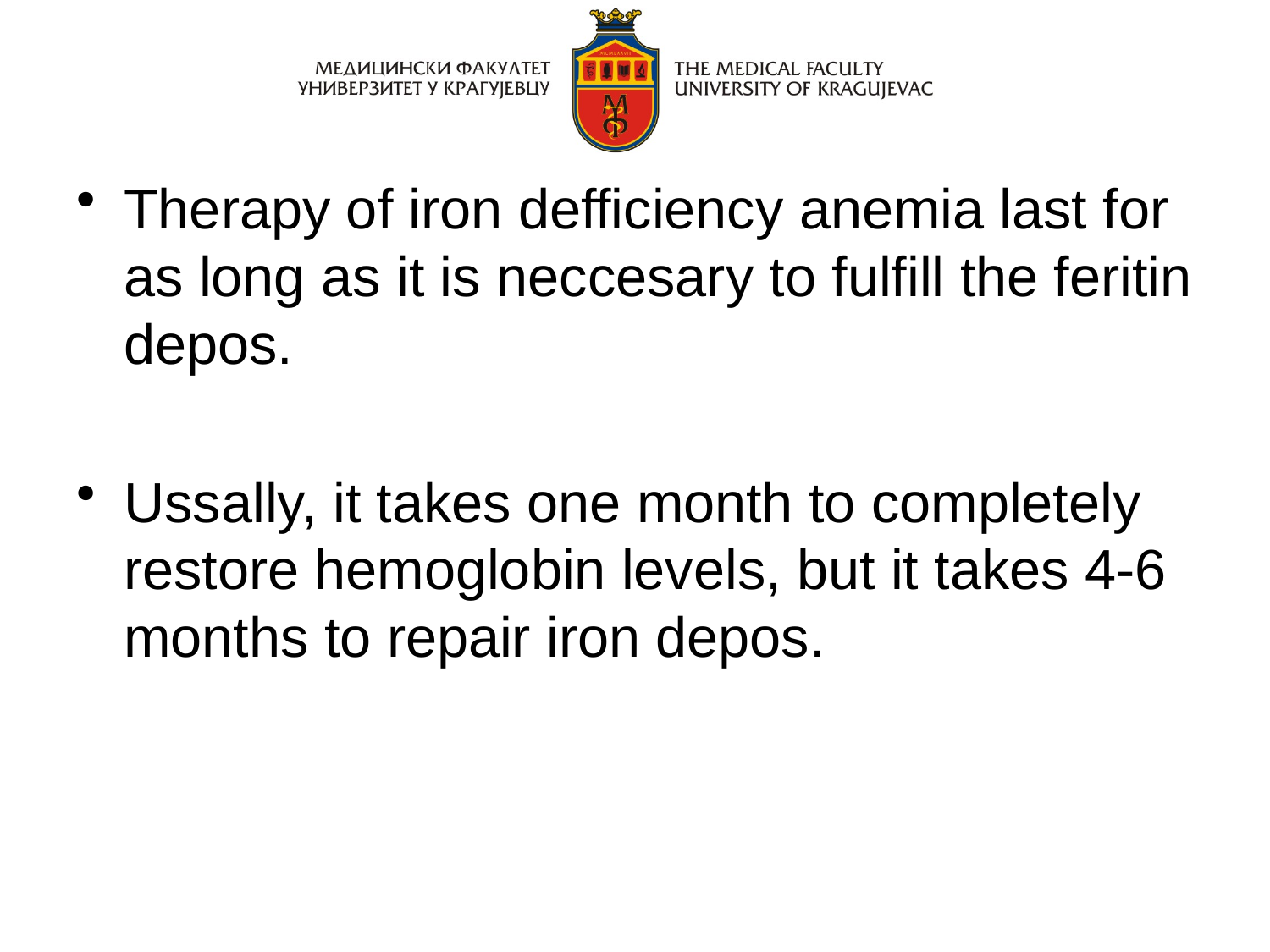

Therapy of iron defficiency anemia last for as long as it is neccesary to fulfill the feritin depos.

Ussally, it takes one month to completely restore hemoglobin levels, but it takes 4-6 months to repair iron depos.